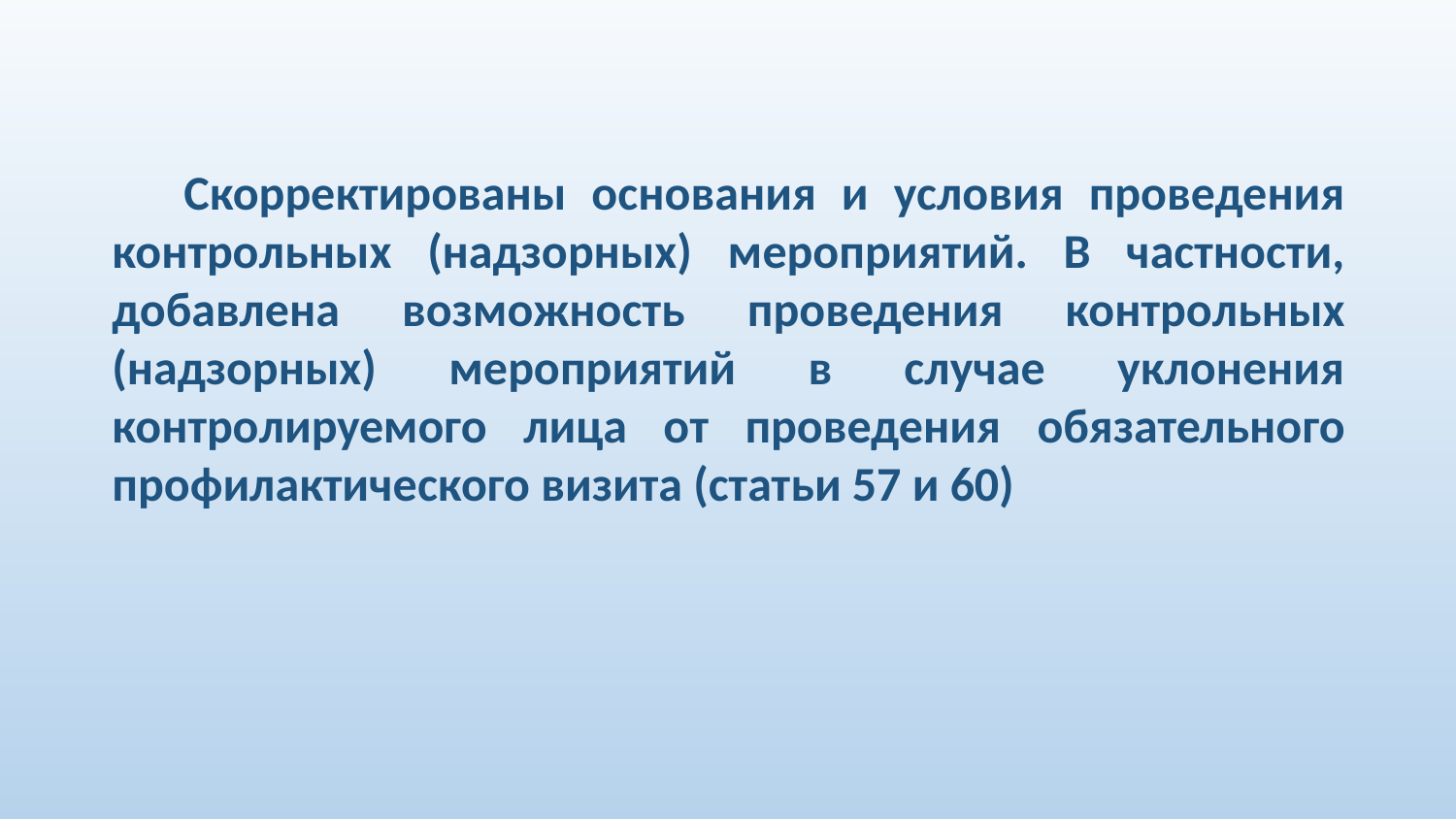

Скорректированы основания и условия проведения контрольных (надзорных) мероприятий. В частности, добавлена возможность проведения контрольных (надзорных) мероприятий в случае уклонения контролируемого лица от проведения обязательного профилактического визита (статьи 57 и 60)